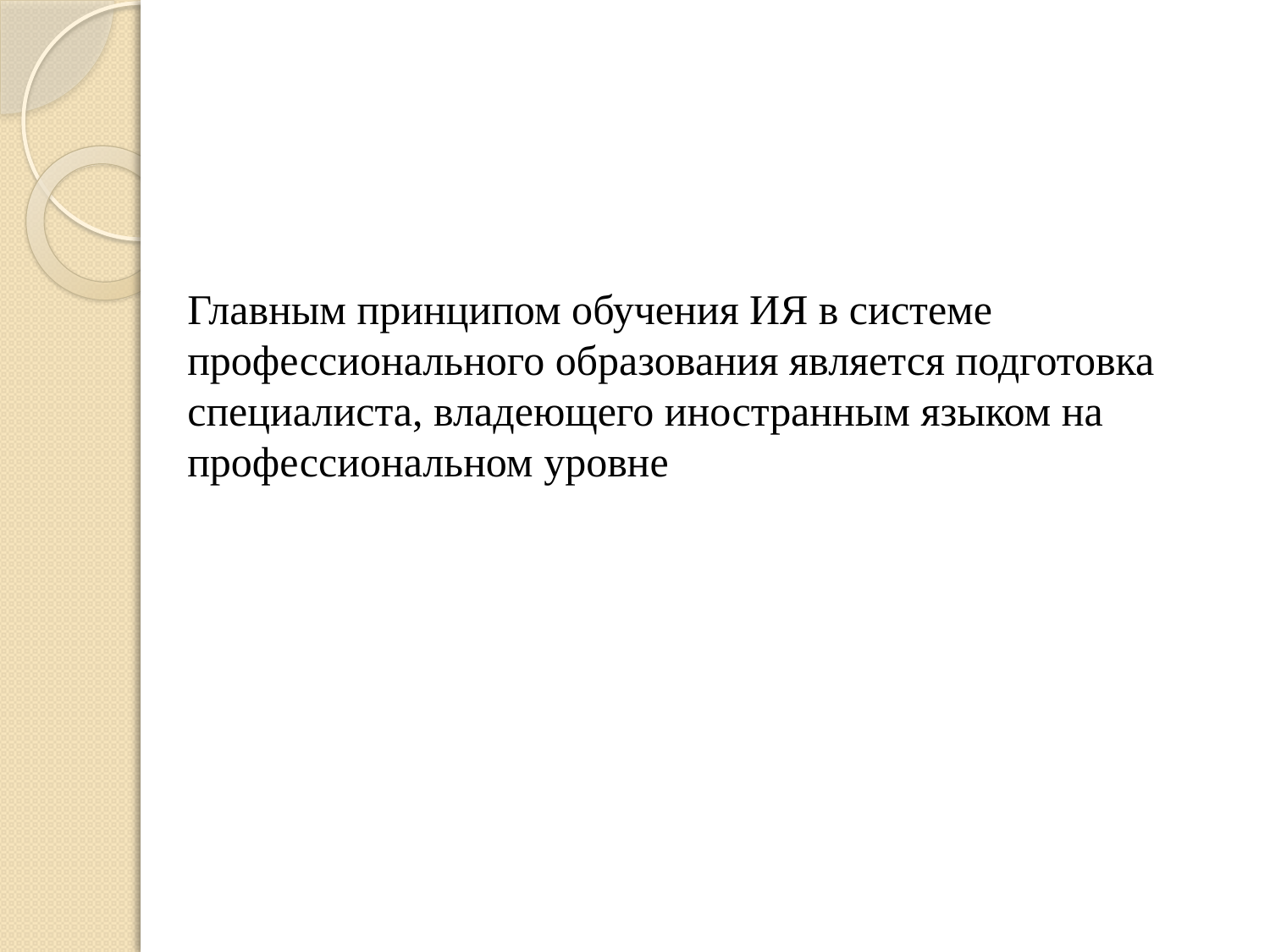

Главным принципом обучения ИЯ в системе профессионального образования является подготовка специалиста, владеющего иностранным языком на профессиональном уровне